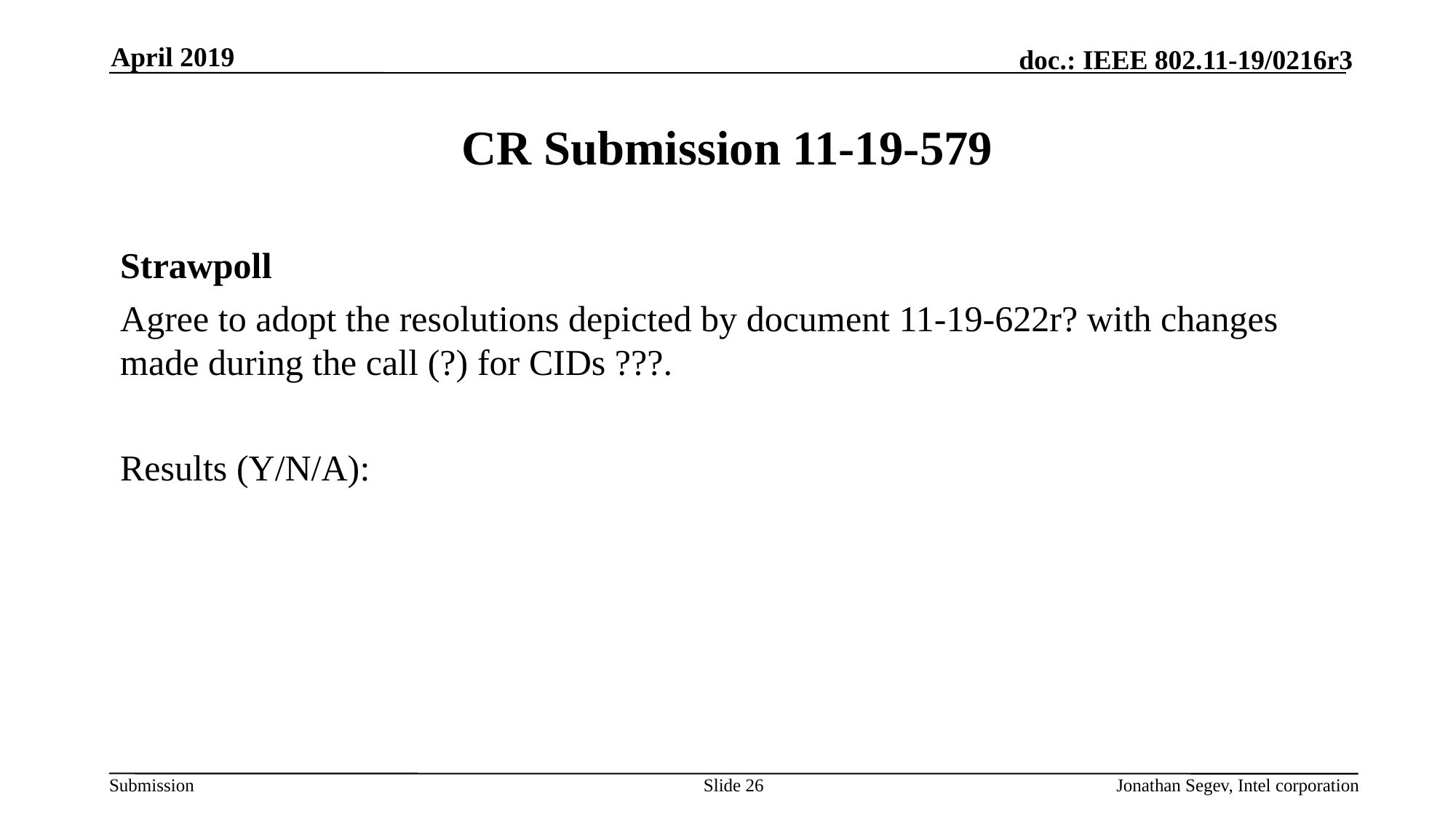

April 2019
# CR Submission 11-19-579
Strawpoll
Agree to adopt the resolutions depicted by document 11-19-622r? with changes made during the call (?) for CIDs ???.

Results (Y/N/A):
Slide 26
Jonathan Segev, Intel corporation